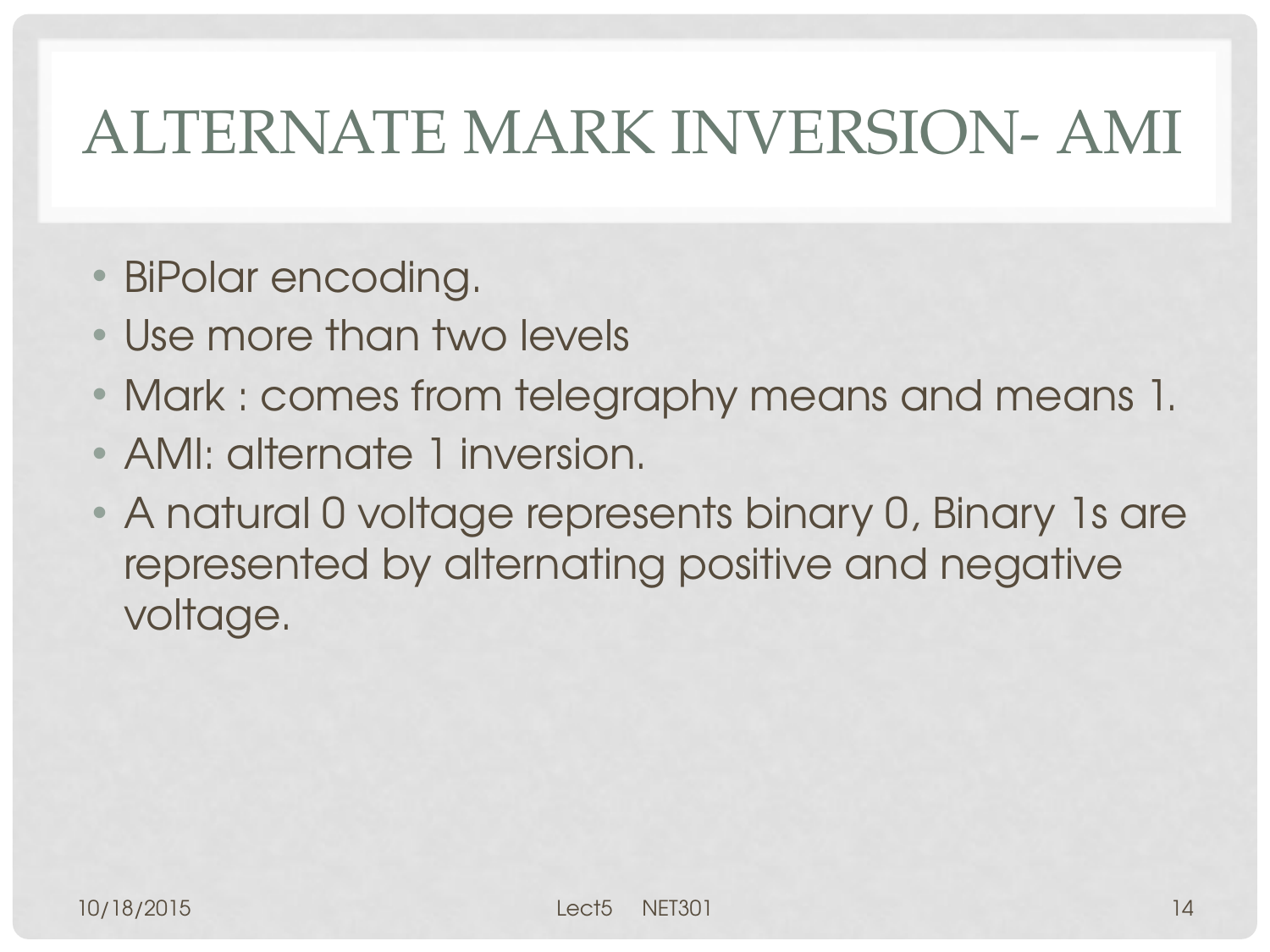

# Alternate Mark Inversion- AMI
BiPolar encoding.
Use more than two levels
Mark : comes from telegraphy means and means 1.
AMI: alternate 1 inversion.
A natural 0 voltage represents binary 0, Binary 1s are represented by alternating positive and negative voltage.

10/18/2015
Lect5     NET301
14